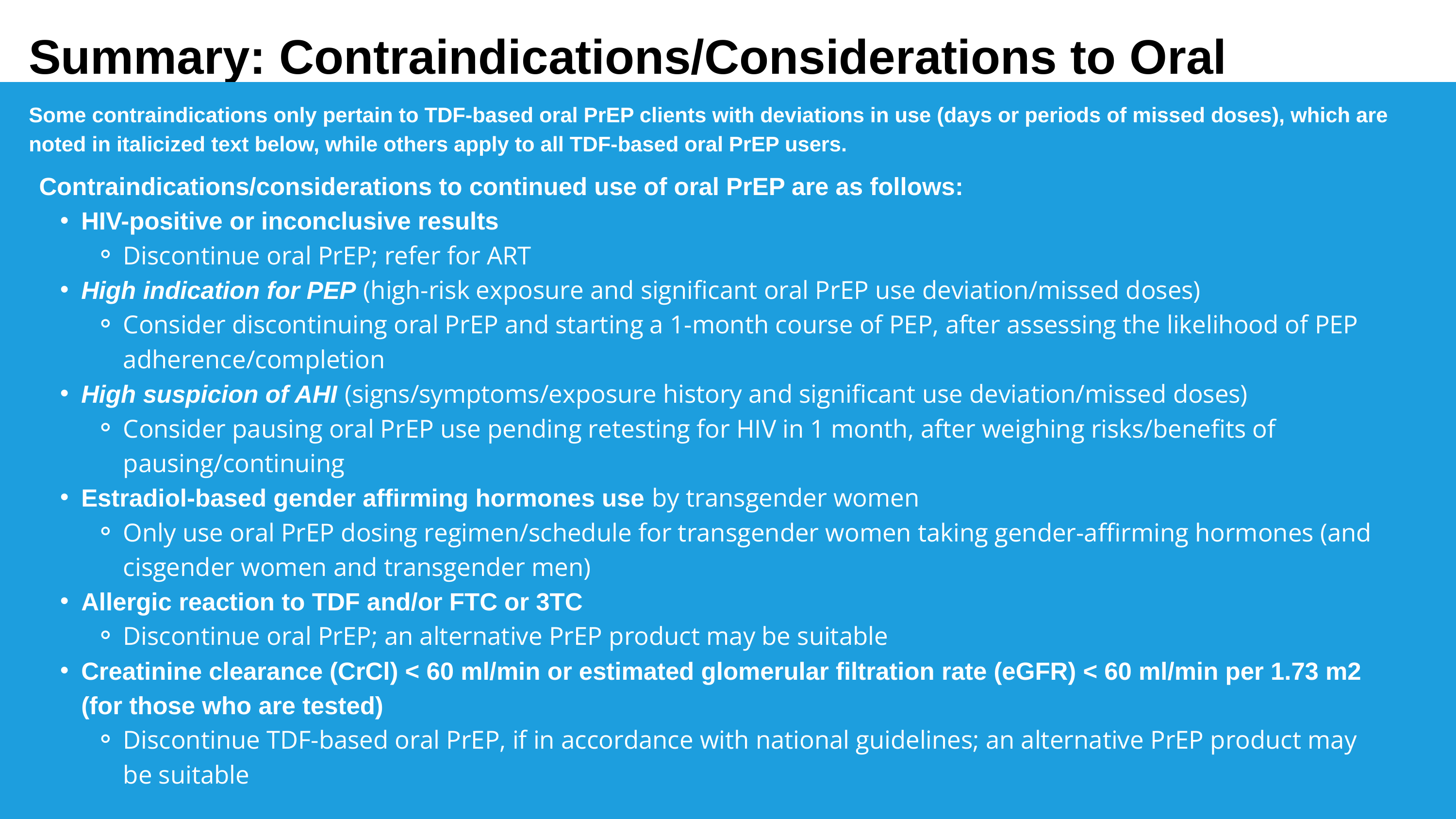

Summary: Contraindications/Considerations to Oral PrEP use

Some contraindications only pertain to TDF-based oral PrEP clients with deviations in use (days or periods of missed doses), which are noted in italicized text below, while others apply to all TDF-based oral PrEP users.
Contraindications/considerations to continued use of oral PrEP are as follows:
HIV-positive or inconclusive results
Discontinue oral PrEP; refer for ART
High indication for PEP (high-risk exposure and significant oral PrEP use deviation/missed doses)
Consider discontinuing oral PrEP and starting a 1-month course of PEP, after assessing the likelihood of PEP adherence/completion
High suspicion of AHI (signs/symptoms/exposure history and significant use deviation/missed doses)
Consider pausing oral PrEP use pending retesting for HIV in 1 month, after weighing risks/benefits of pausing/continuing
Estradiol-based gender affirming hormones use by transgender women
Only use oral PrEP dosing regimen/schedule for transgender women taking gender-affirming hormones (and cisgender women and transgender men)
Allergic reaction to TDF and/or FTC or 3TC
Discontinue oral PrEP; an alternative PrEP product may be suitable
Creatinine clearance (CrCl) < 60 ml/min or estimated glomerular filtration rate (eGFR) < 60 ml/min per 1.73 m2 (for those who are tested)
Discontinue TDF-based oral PrEP, if in accordance with national guidelines; an alternative PrEP product may be suitable